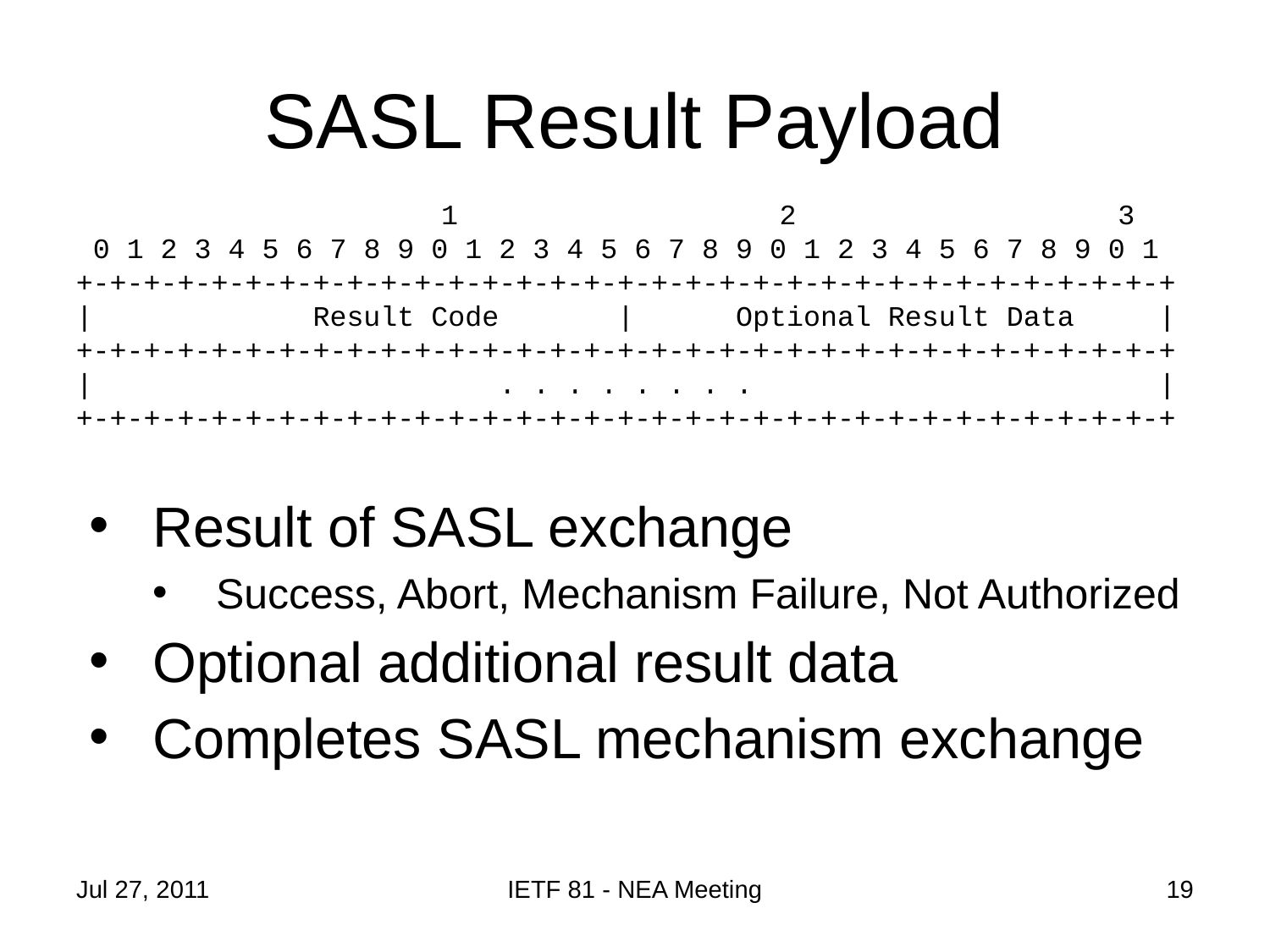

# SASL Result Payload
                       1                   2                   3
 0 1 2 3 4 5 6 7 8 9 0 1 2 3 4 5 6 7 8 9 0 1 2 3 4 5 6 7 8 9 0 1
+-+-+-+-+-+-+-+-+-+-+-+-+-+-+-+-+-+-+-+-+-+-+-+-+-+-+-+-+-+-+-+-+
|             Result Code       |      Optional Result Data     |
+-+-+-+-+-+-+-+-+-+-+-+-+-+-+-+-+-+-+-+-+-+-+-+-+-+-+-+-+-+-+-+-+
|                        . . . . . . . .                        |
+-+-+-+-+-+-+-+-+-+-+-+-+-+-+-+-+-+-+-+-+-+-+-+-+-+-+-+-+-+-+-+-+

Result of SASL exchange
Success, Abort, Mechanism Failure, Not Authorized
Optional additional result data
Completes SASL mechanism exchange
Jul 27, 2011
IETF 81 - NEA Meeting
19